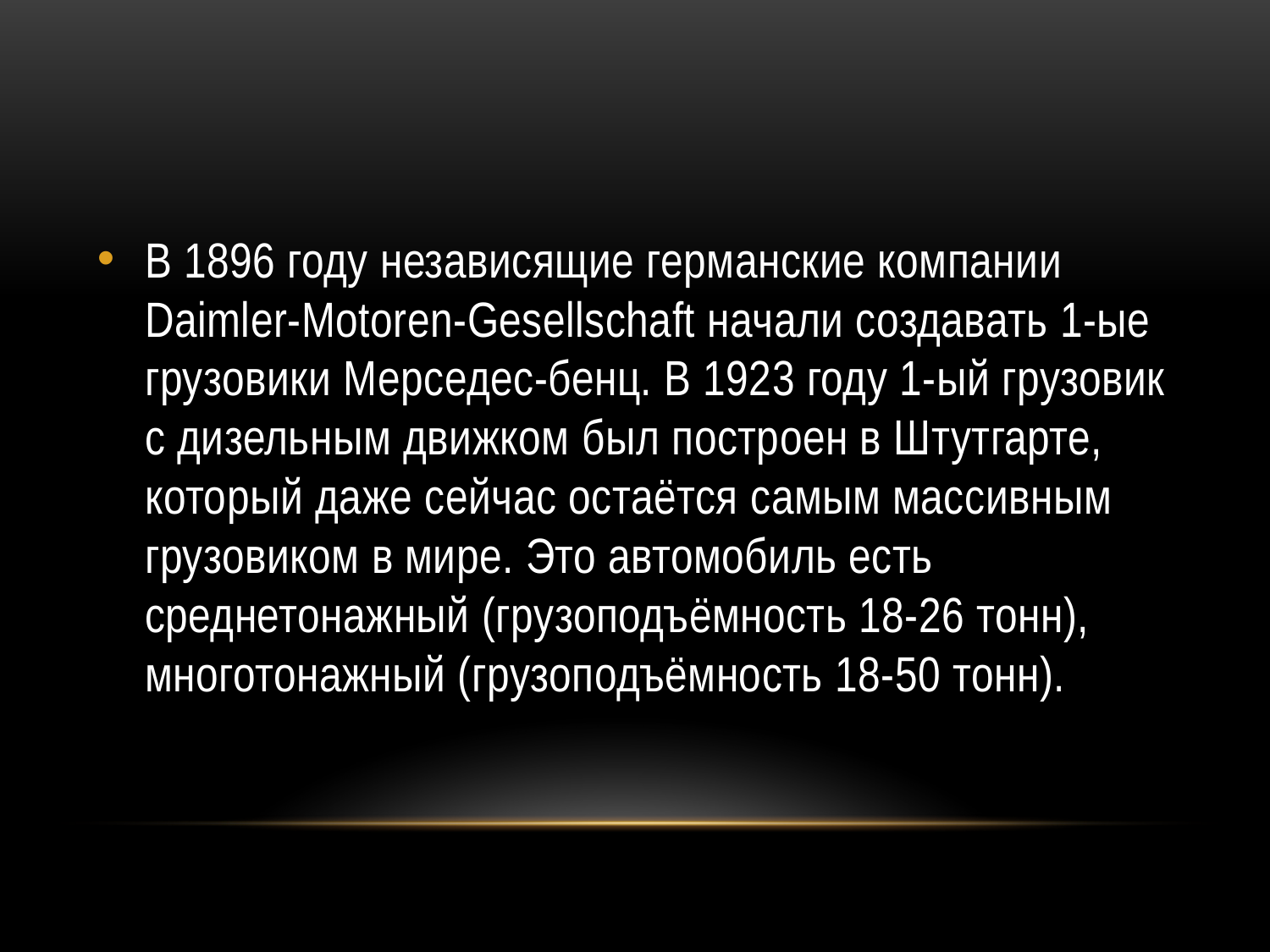

#
В 1896 году независящие германские компании Daimler-Motoren-Gesellschaft начали создавать 1-ые грузовики Мерседес-бенц. В 1923 году 1-ый грузовик с дизельным движком был построен в Штутгарте, который даже сейчас остаётся самым массивным грузовиком в мире. Это автомобиль есть среднетонажный (грузоподъёмность 18-26 тонн), многотонажный (грузоподъёмность 18-50 тонн).